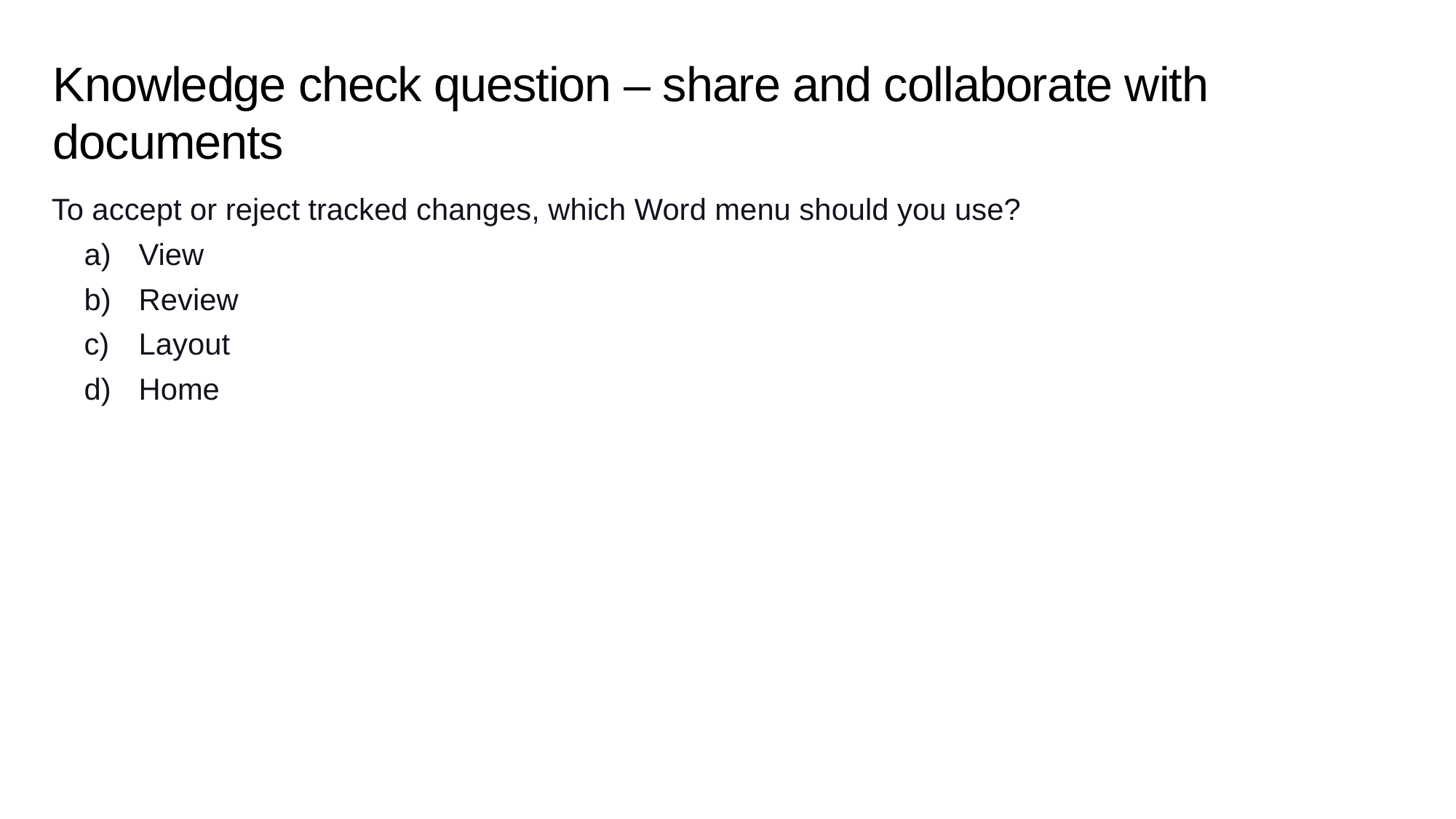

# Knowledge check question – share and collaborate with documents
To accept or reject tracked changes, which Word menu should you use?
View
Review
Layout
Home